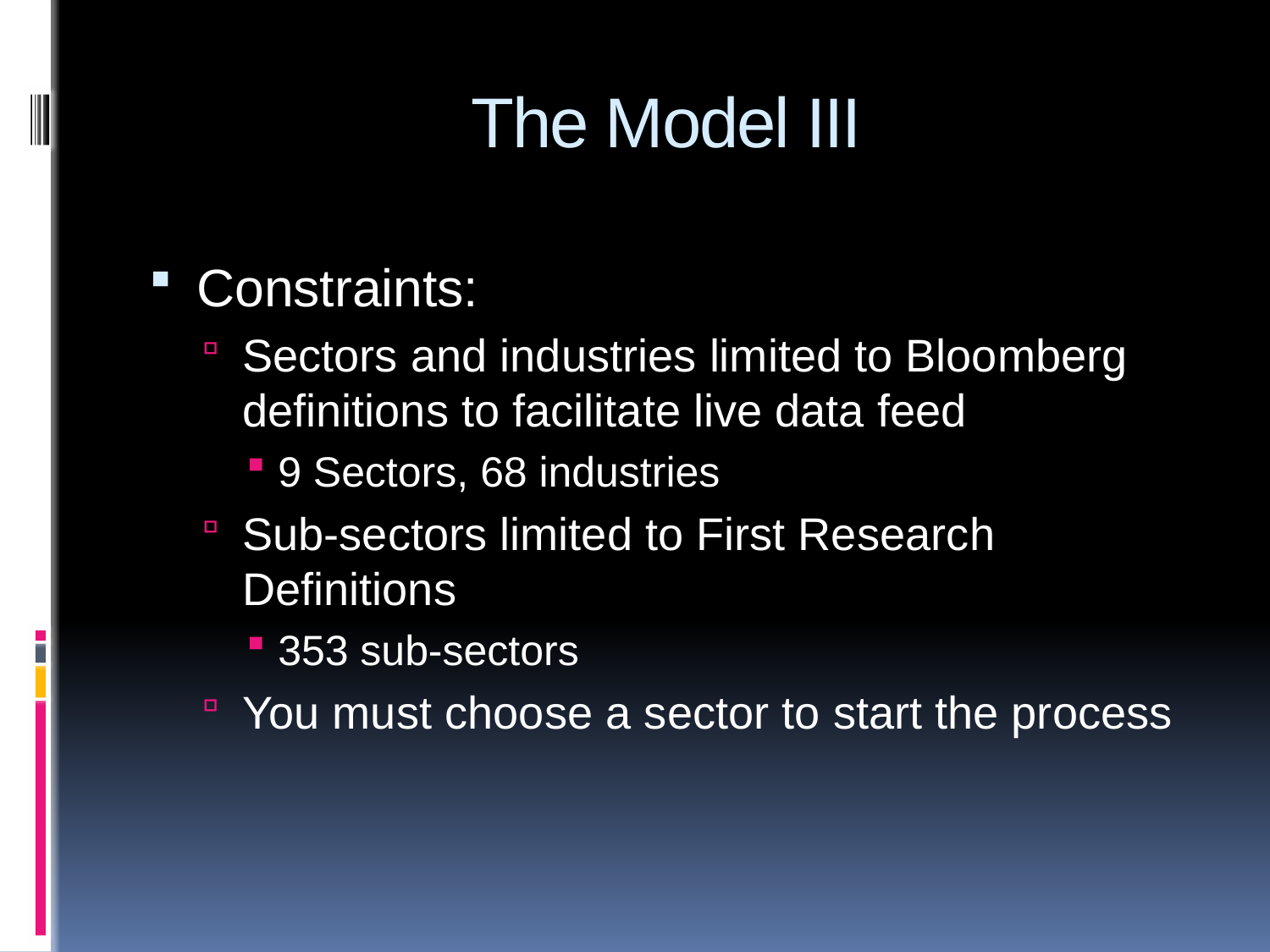

# The Model III
Constraints:
Sectors and industries limited to Bloomberg definitions to facilitate live data feed
9 Sectors, 68 industries
Sub-sectors limited to First Research Definitions
353 sub-sectors
You must choose a sector to start the process